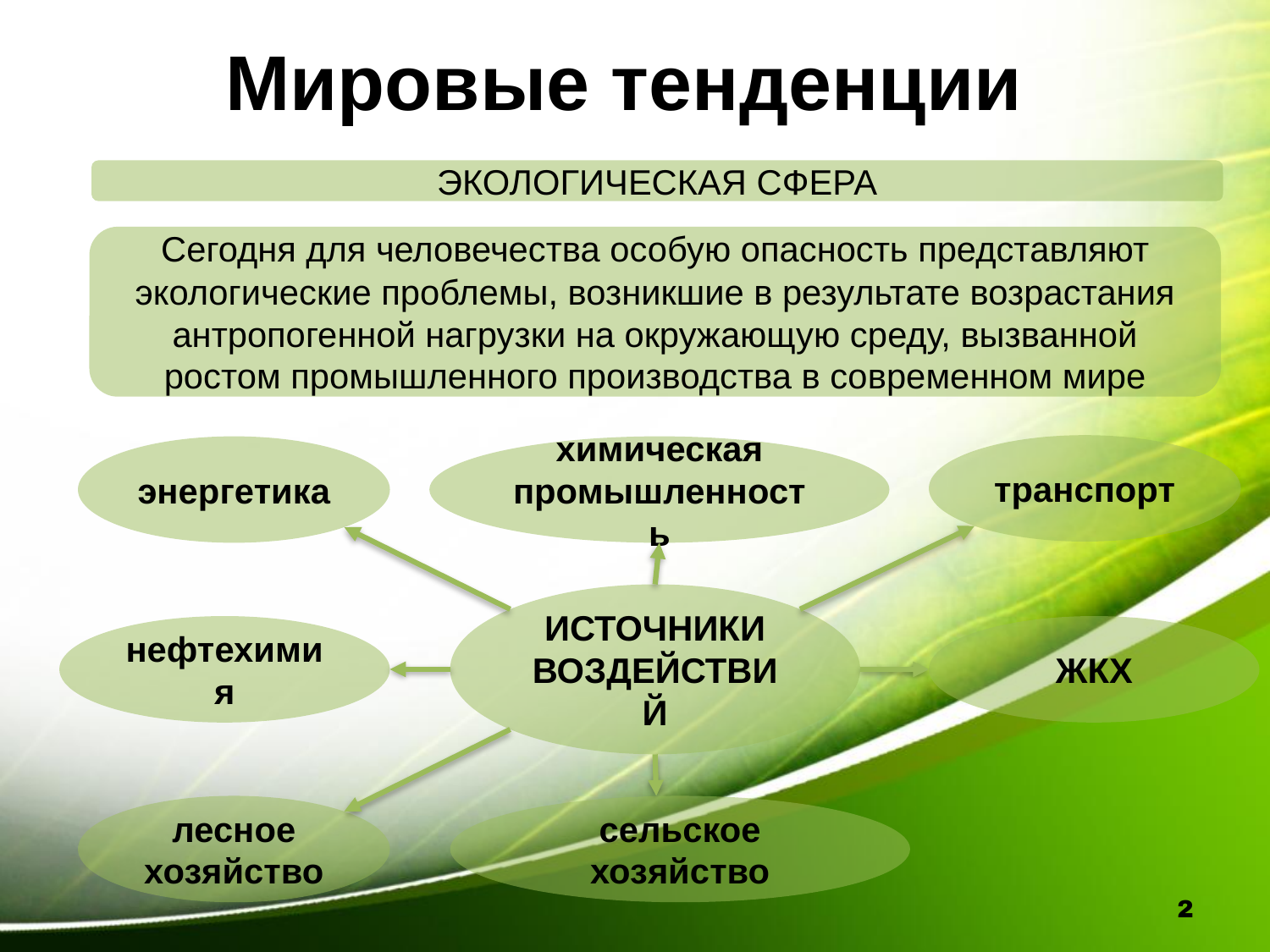

# Мировые тенденции
ЭКОЛОГИЧЕСКАЯ СФЕРА
Сегодня для человечества особую опасность представляют экологические проблемы, возникшие в результате возрастания антропогенной нагрузки на окружающую среду, вызванной ростом промышленного производства в современном мире
транспорт
энергетика
химическая промышленность
ИСТОЧНИКИ ВОЗДЕЙСТВИЙ
нефтехимия
ЖКХ
лесное хозяйство
сельское хозяйство
2